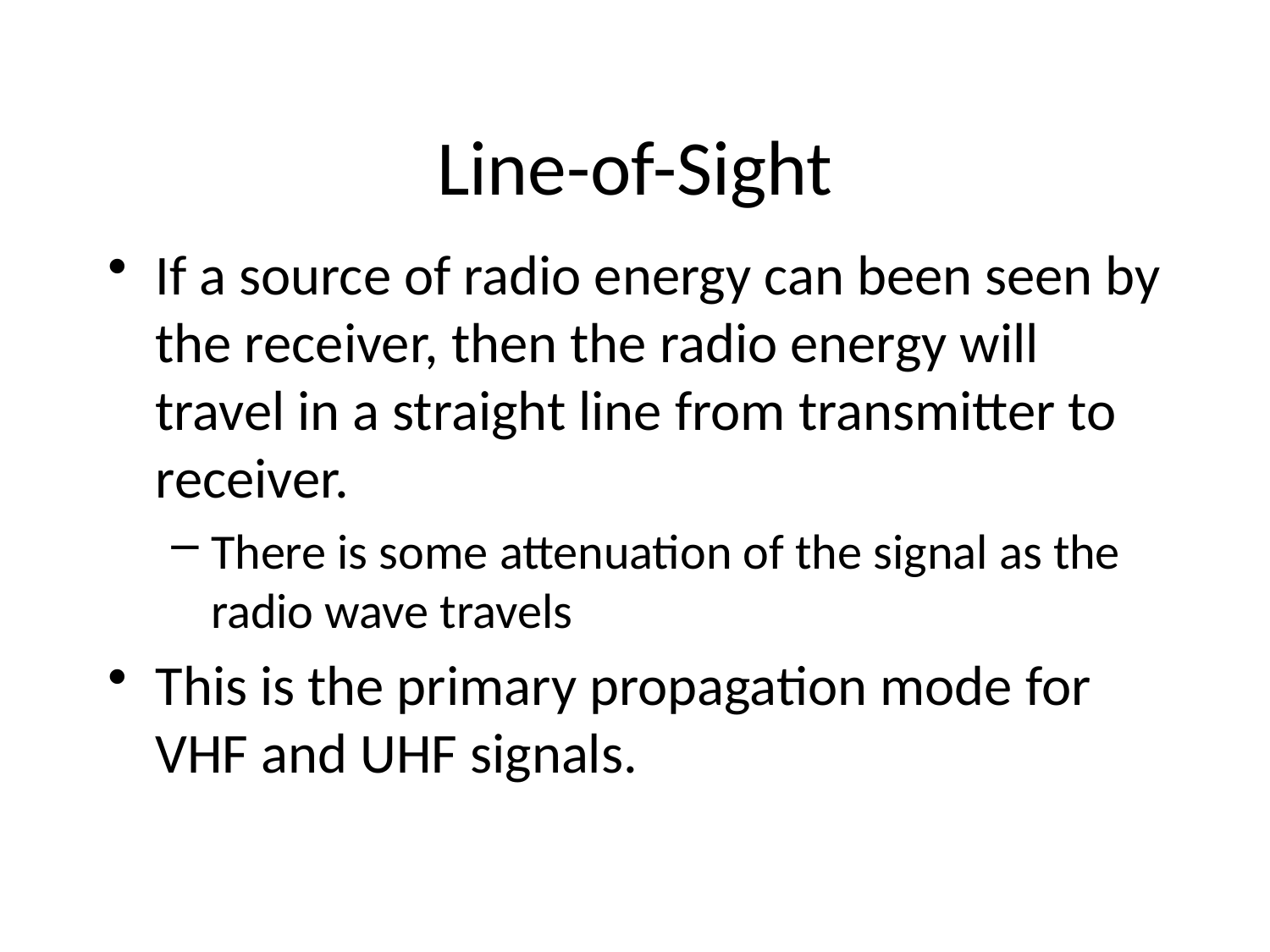

Line-of-Sight
If a source of radio energy can been seen by the receiver, then the radio energy will travel in a straight line from transmitter to receiver.
There is some attenuation of the signal as the radio wave travels
This is the primary propagation mode for VHF and UHF signals.